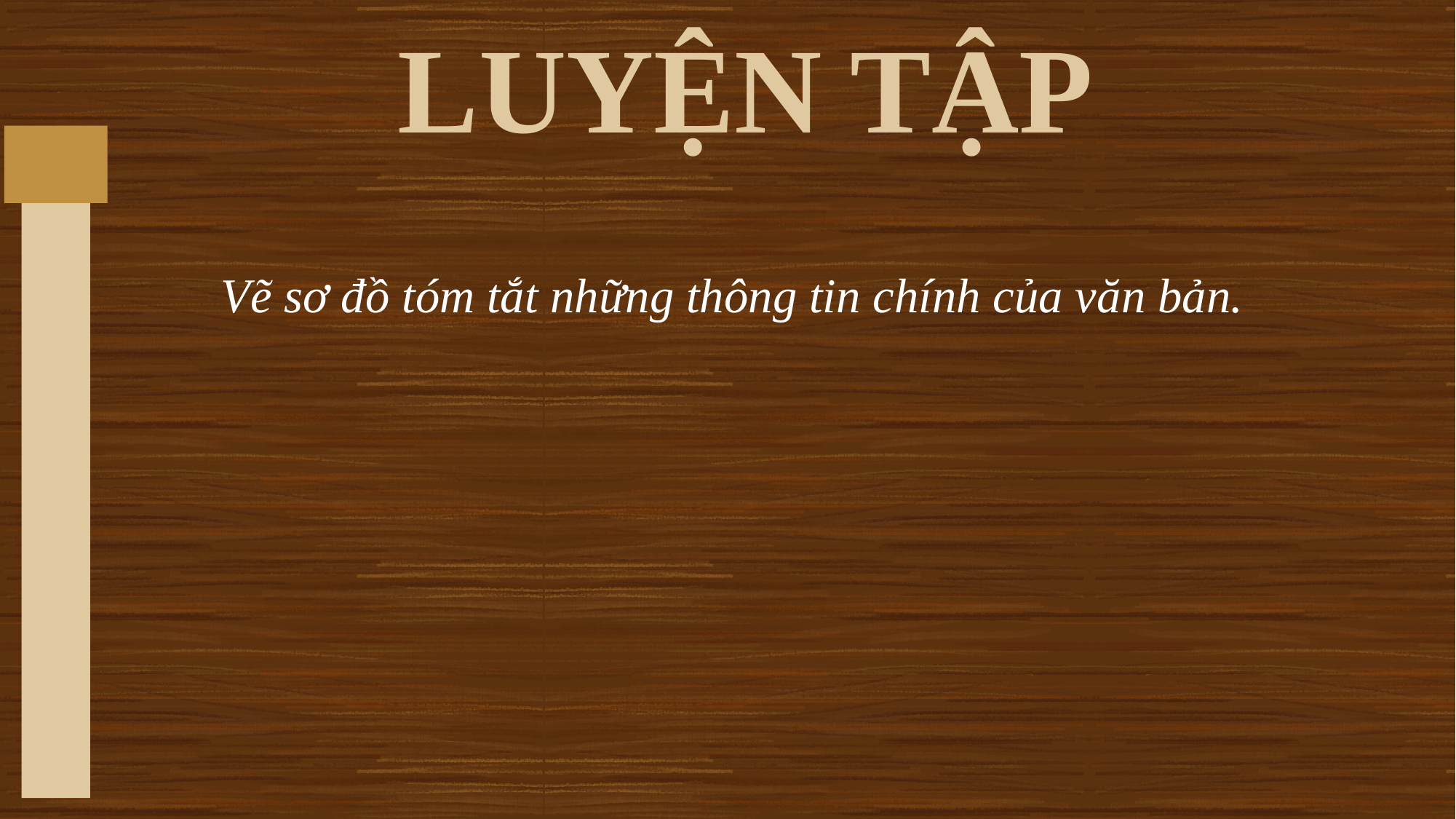

LUYỆN TẬP

 Vẽ sơ đồ tóm tắt những thông tin chính của văn bản.